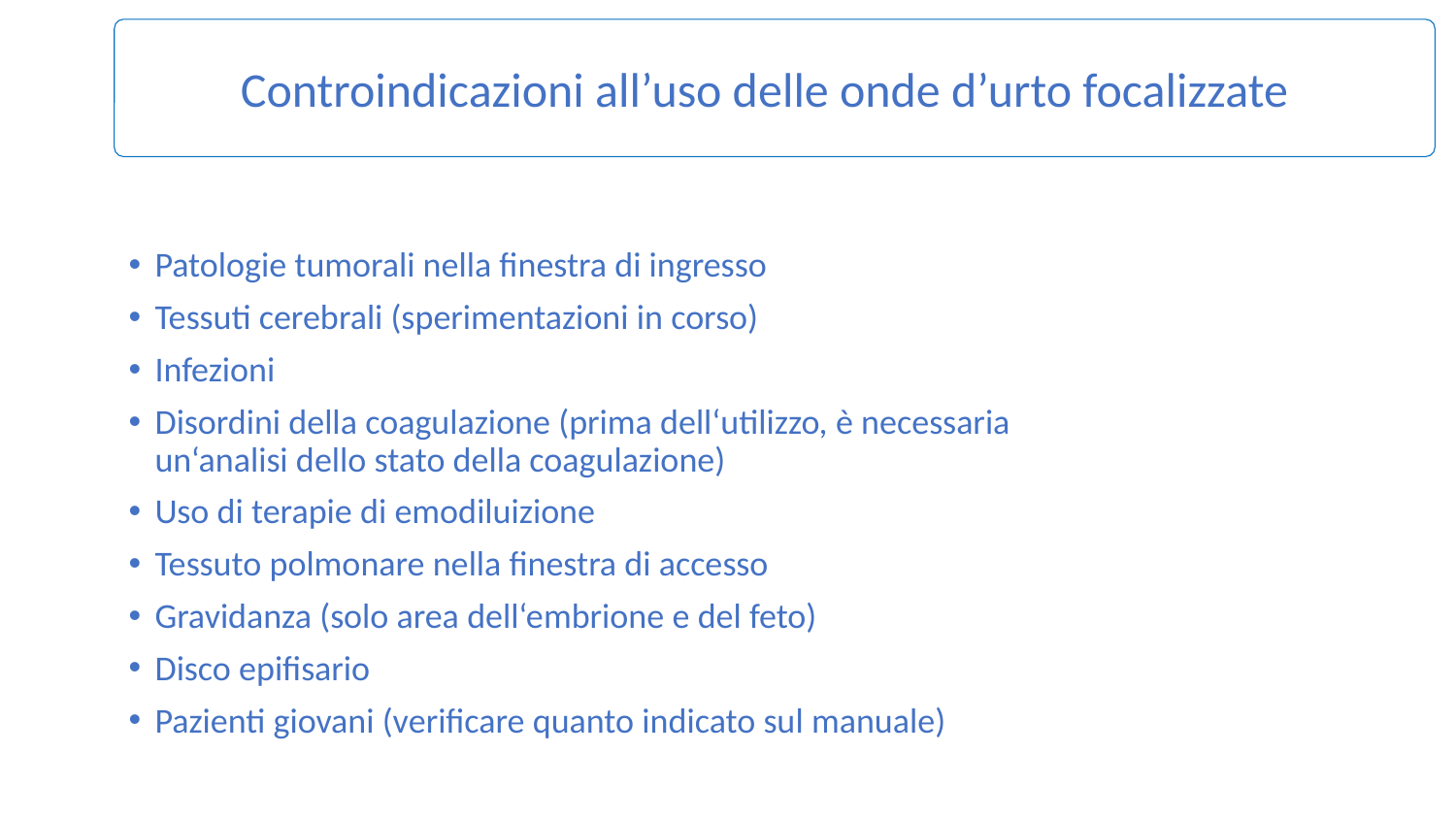

Controindicazioni all’uso delle onde d’urto focalizzate

Patologie tumorali nella finestra di ingresso
Tessuti cerebrali (sperimentazioni in corso)
Infezioni
Disordini della coagulazione (prima dell‘utilizzo, è necessaria un‘analisi dello stato della coagulazione)
Uso di terapie di emodiluizione
Tessuto polmonare nella finestra di accesso
Gravidanza (solo area dell‘embrione e del feto)
Disco epifisario
Pazienti giovani (verificare quanto indicato sul manuale)